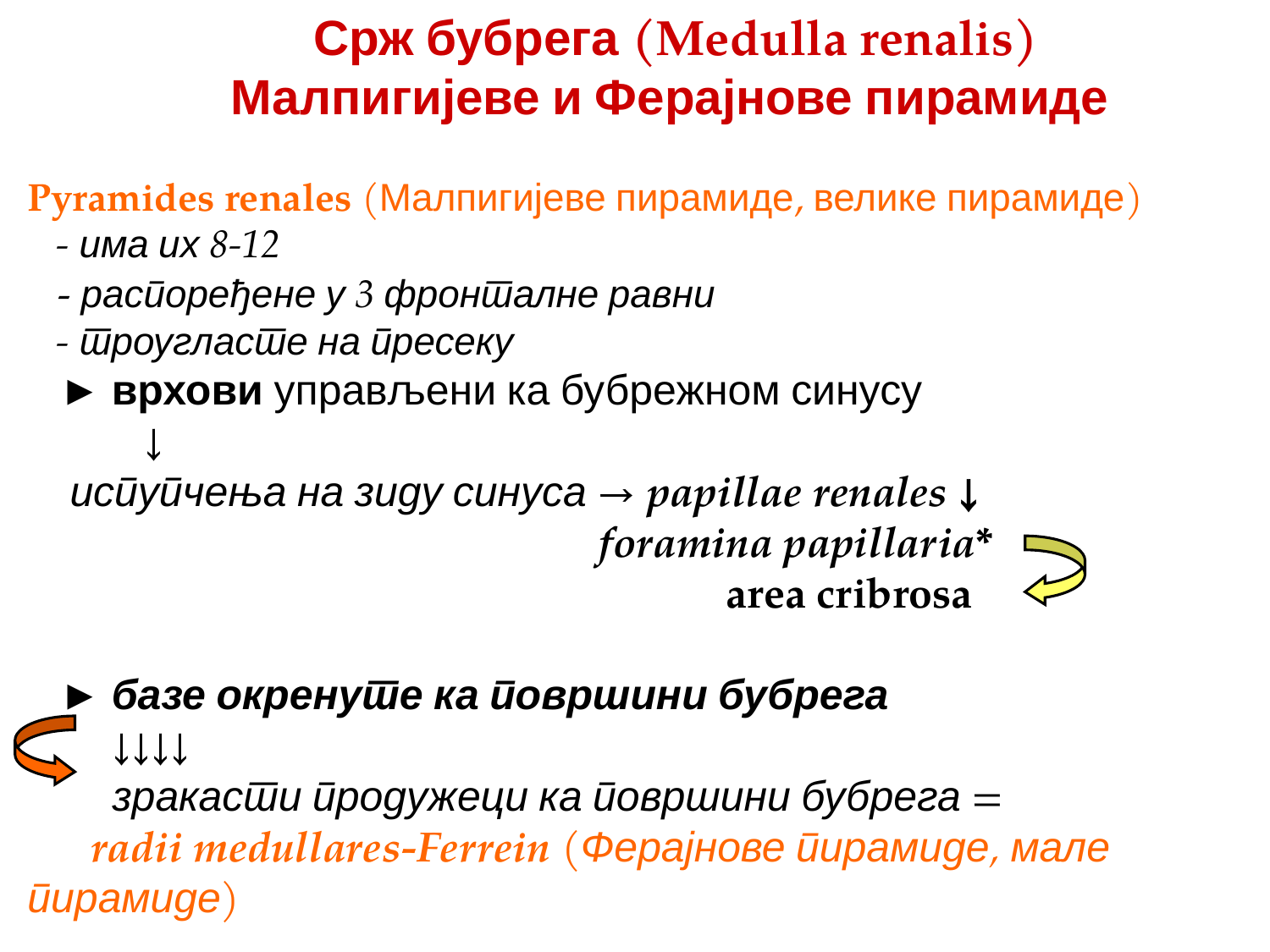

Срж бубрега (Medulla renalis)
Малпигијеве и Ферајнове пирамиде
Pyramides renales (Малпигијеве пирамиде, велике пирамиде)
   - има их 8-12
   - распоређене у 3 фронталне равни
   - троугласте на пресеку
   ► врхови управљени ка бубрежном синусу
           ↓
    испупчења на зиду синуса → papillae renales ↓
                                                      foramina papillaria*
                                                                  area cribrosa

   ► базе окренуте ка површини бубрега
        ↓↓↓↓
        зракасти продужеци ка површини бубрега =
      radii medullares-Ferrein (Ферајнове пирамиде, мале пирамиде)